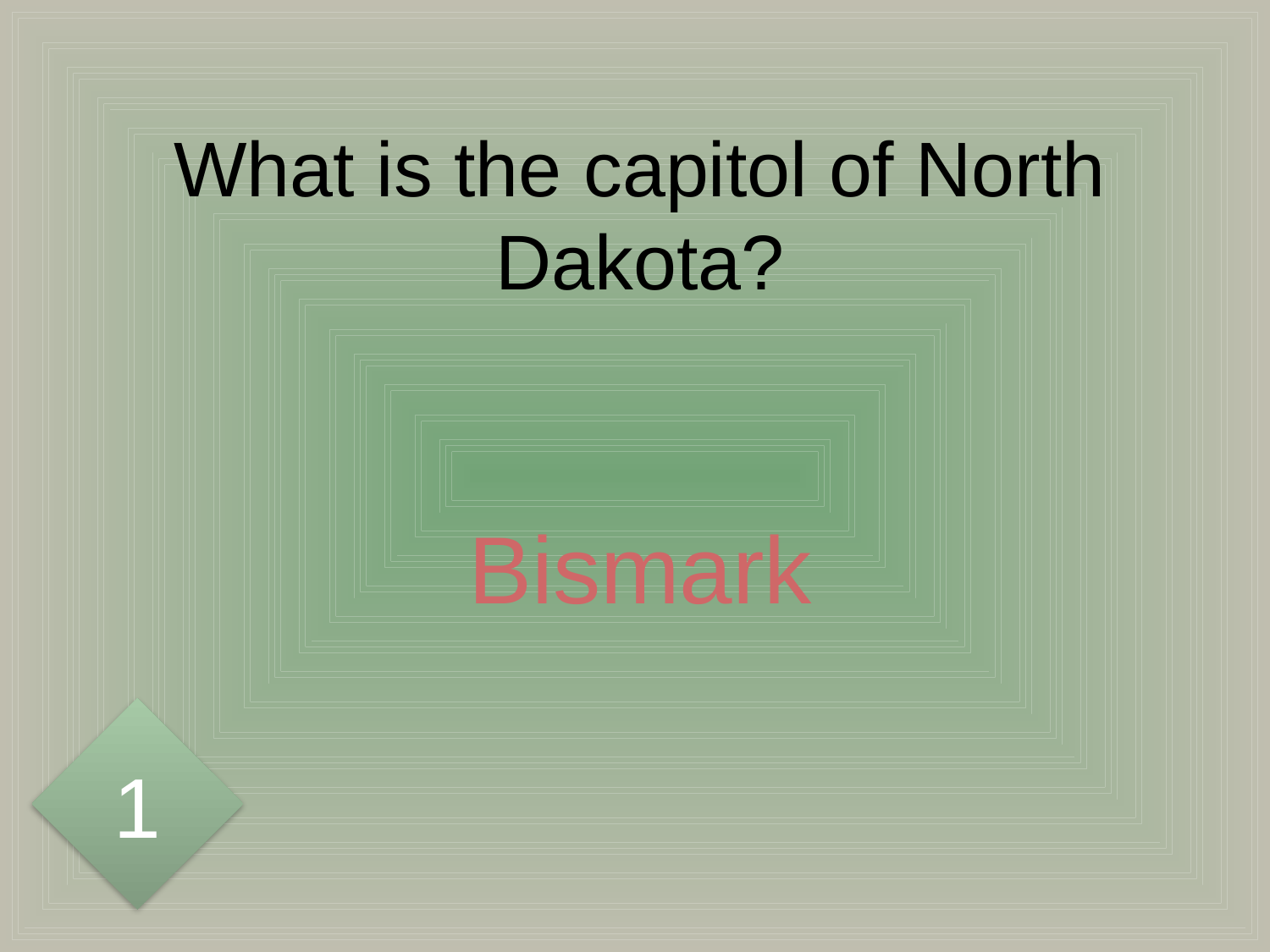

# What is the capitol of North Dakota?
Bismark
1